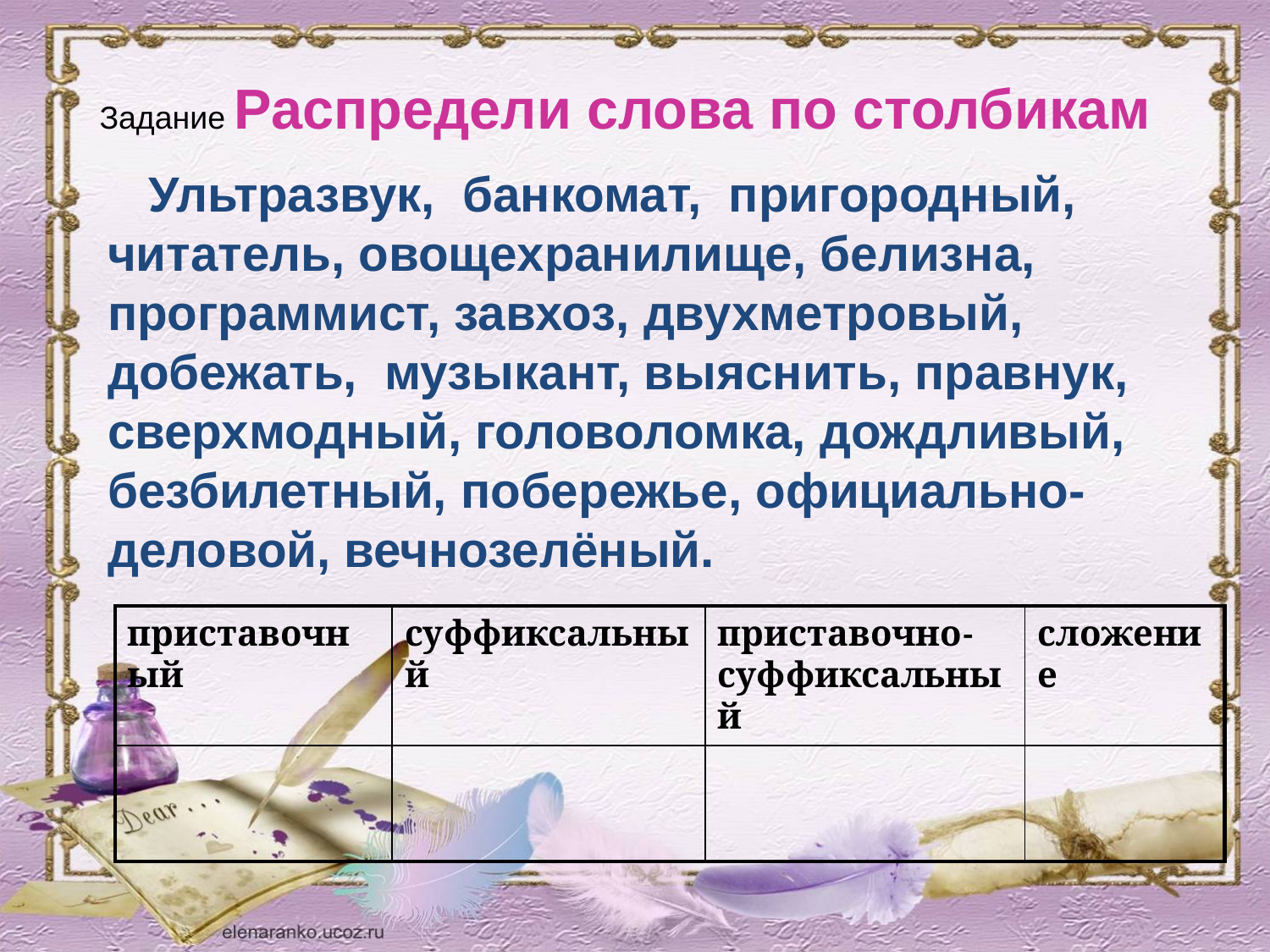

Задание Распредели слова по столбикам
   Ультразвук,  банкомат,  пригородный, читатель, овощехранилище, белизна, программист, завхоз, двухметровый, добежать,  музыкант, выяснить, правнук, сверхмодный, головоломка, дождливый, безбилетный, побережье, официально-деловой, вечнозелёный.
| приставочный | суффиксальный | приставочно-суффиксальный | сложение |
| --- | --- | --- | --- |
|  |  |  |  |